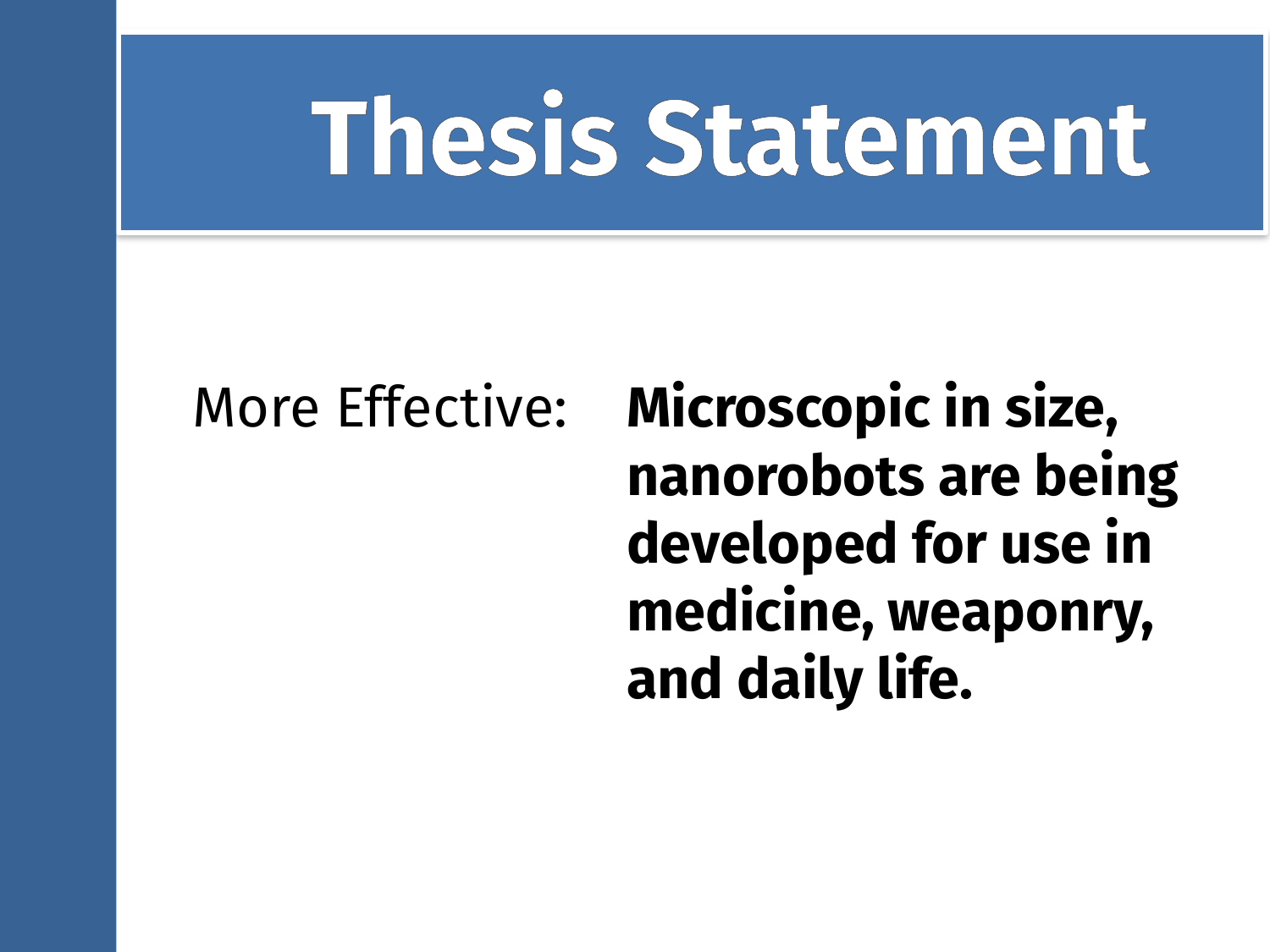

# Thesis Statement
| More Effective: | Microscopic in size, nanorobots are being developed for use in medicine, weaponry, and daily life. |
| --- | --- |